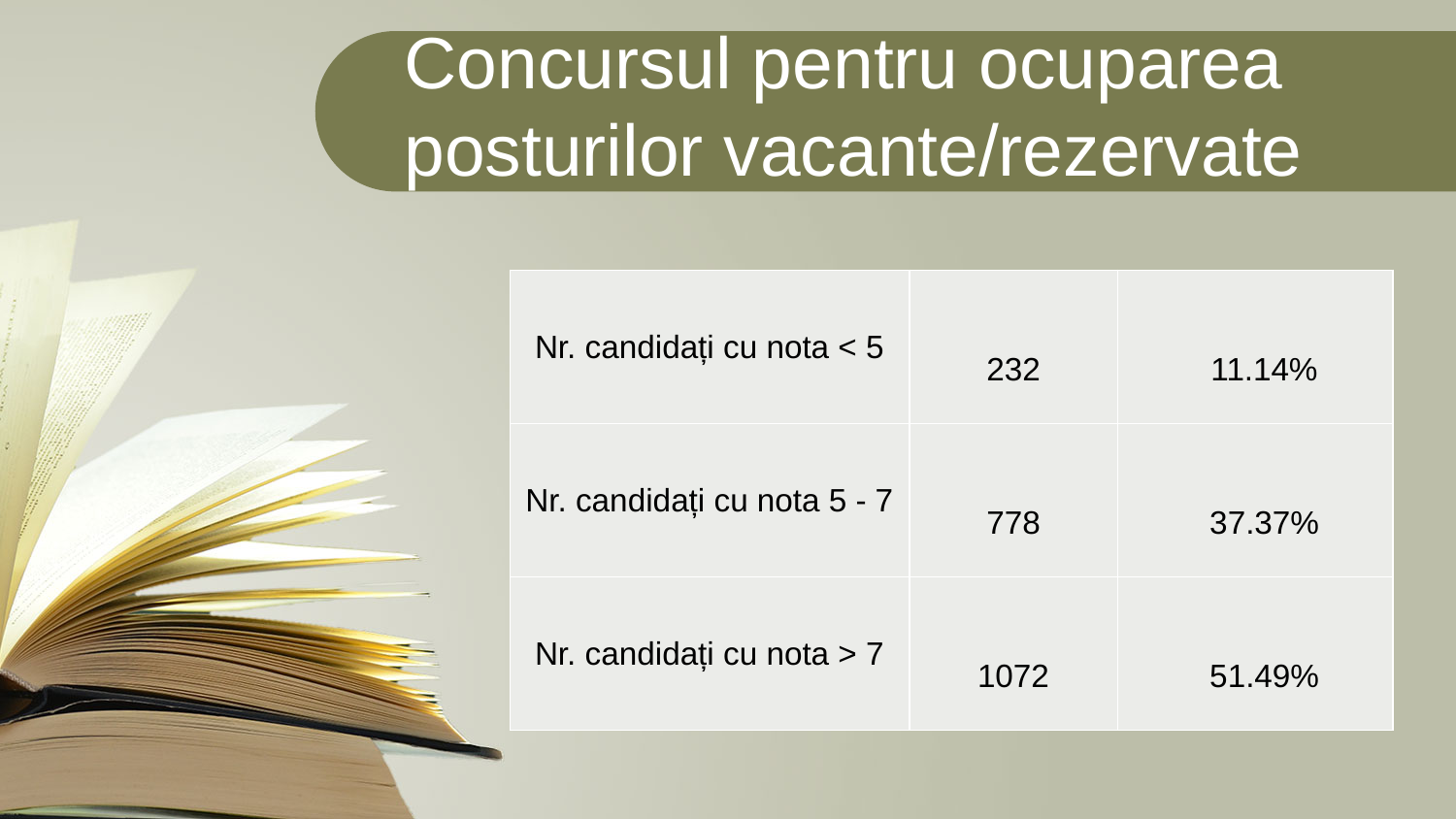

Concursul pentru ocuparea      posturilor vacante/rezervate
| Nr. candidați cu nota < 5 | 232 | 11.14% |
| --- | --- | --- |
| Nr. candidați cu nota 5 - 7 | 778 | 37.37% |
| Nr. candidați cu nota > 7 | 1072 | 51.49% |